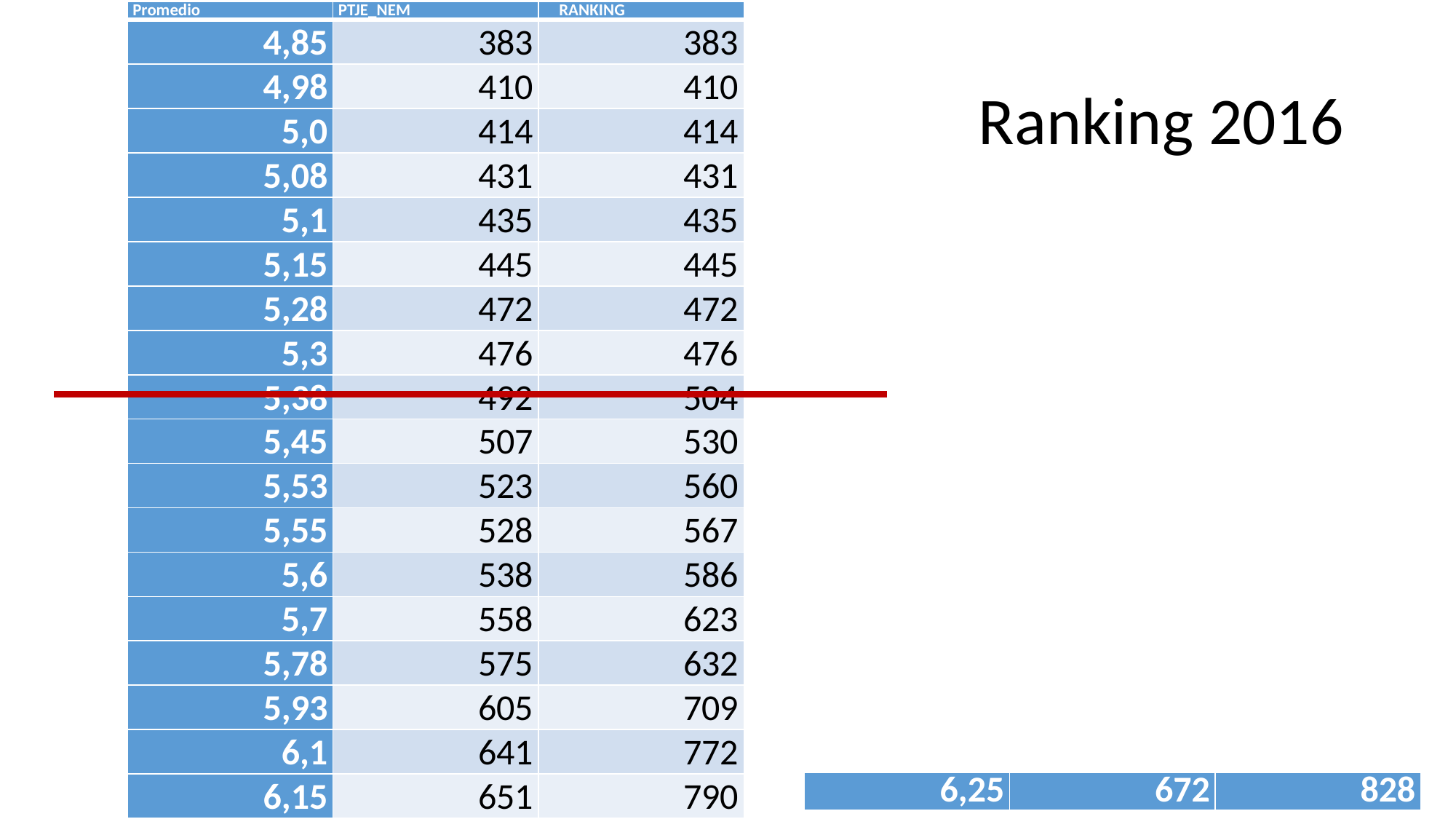

| Promedio | PTJE\_NEM | RANKING |
| --- | --- | --- |
| 4,85 | 383 | 383 |
| 4,98 | 410 | 410 |
| 5,0 | 414 | 414 |
| 5,08 | 431 | 431 |
| 5,1 | 435 | 435 |
| 5,15 | 445 | 445 |
| 5,28 | 472 | 472 |
| 5,3 | 476 | 476 |
| 5,38 | 492 | 504 |
| 5,45 | 507 | 530 |
| 5,53 | 523 | 560 |
| 5,55 | 528 | 567 |
| 5,6 | 538 | 586 |
| 5,7 | 558 | 623 |
| 5,78 | 575 | 632 |
| 5,93 | 605 | 709 |
| 6,1 | 641 | 772 |
| 6,15 | 651 | 790 |
# Ranking 2016
| 6,25 | 672 | 828 |
| --- | --- | --- |